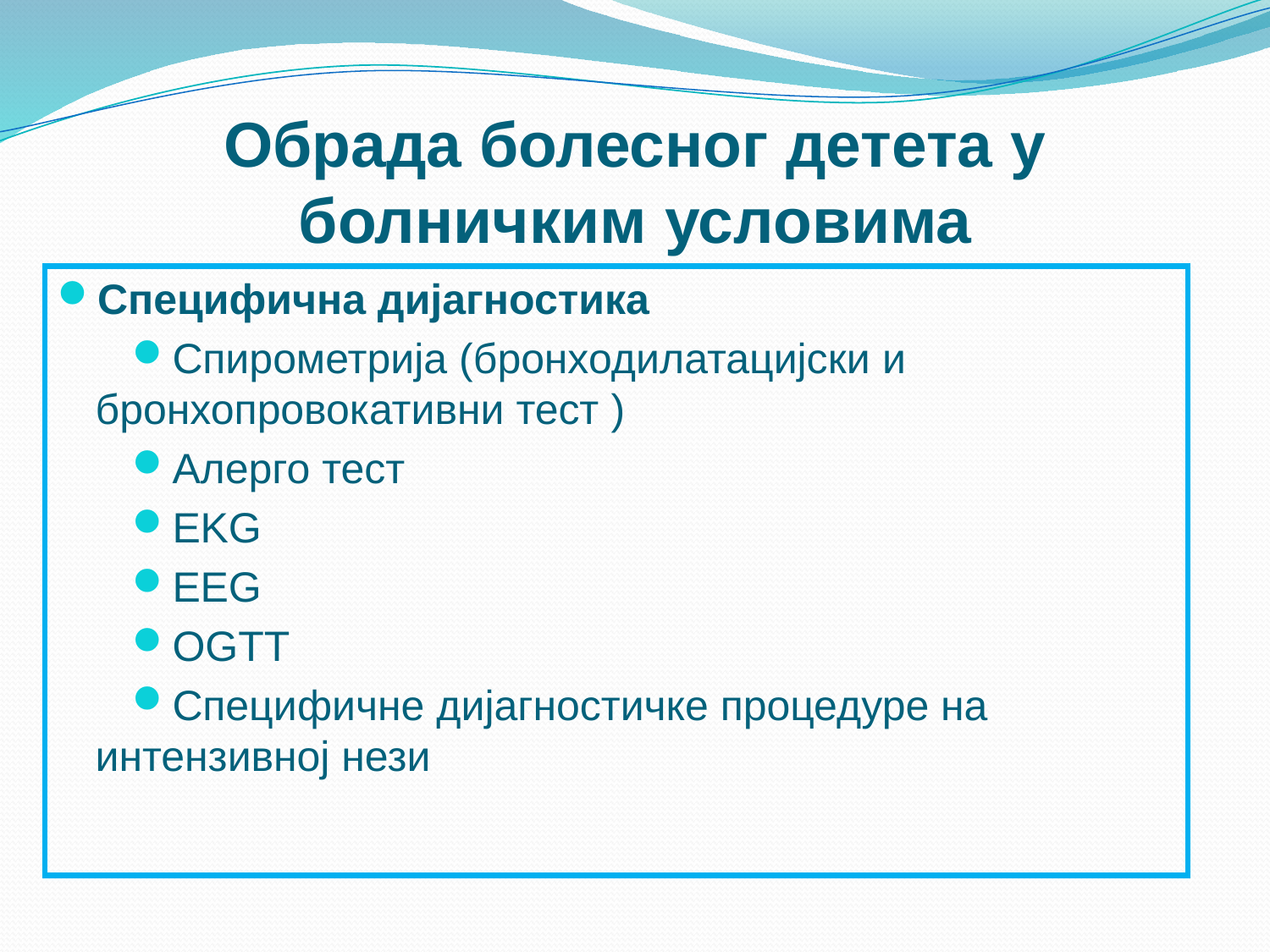

# Обрада болесног детета у болничким условима
Специфична дијагностика
Спирометрија (бронходилатацијски и бронхопровокативни тест )
Алерго тест
EKG
EEG
OGTT
Специфичне дијагностичке процедуре на интензивној нези